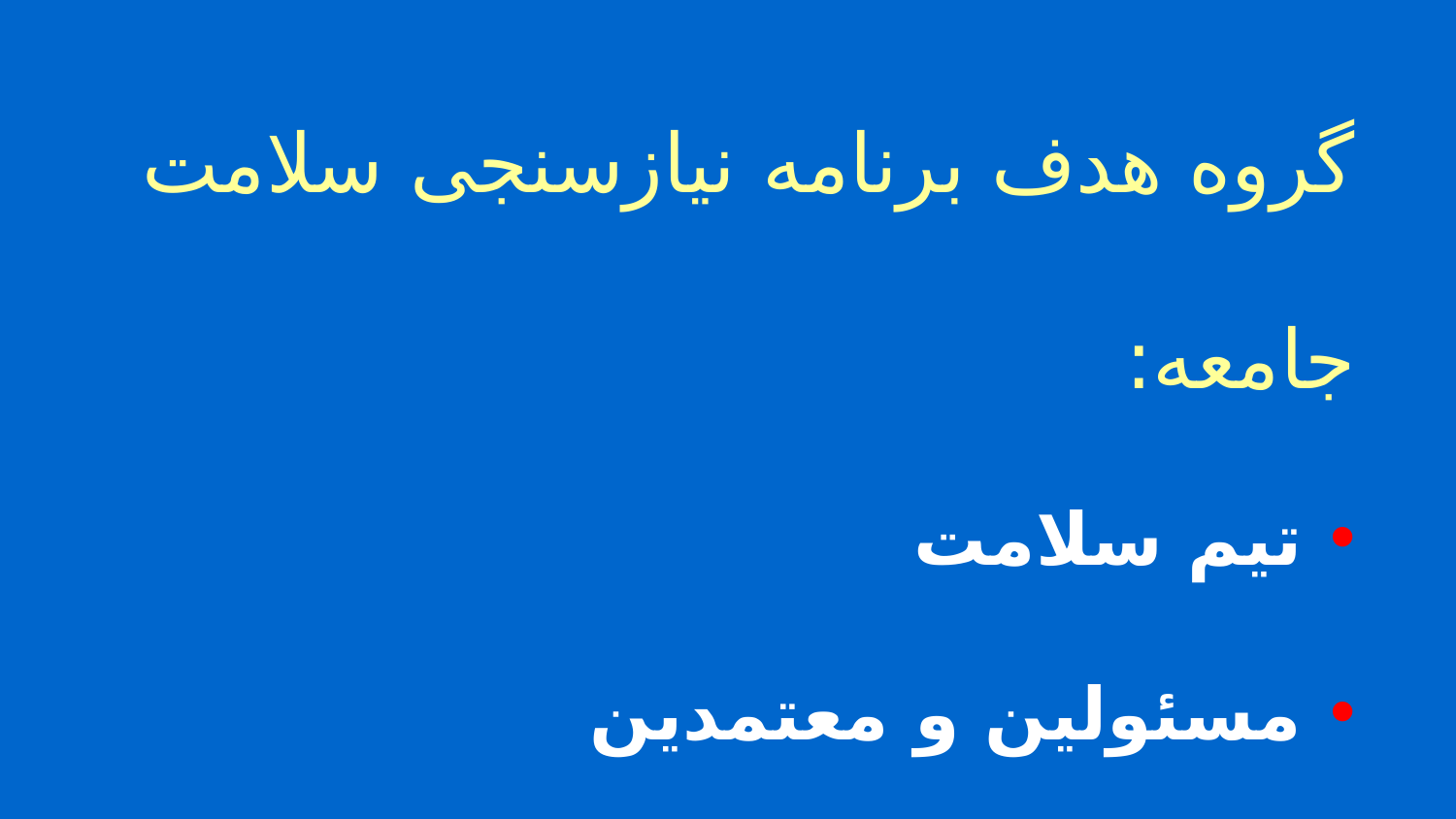

گروه هدف برنامه نیازسنجی سلامت جامعه:
تیم سلامت
مسئولین و معتمدین
سرخوشه ها